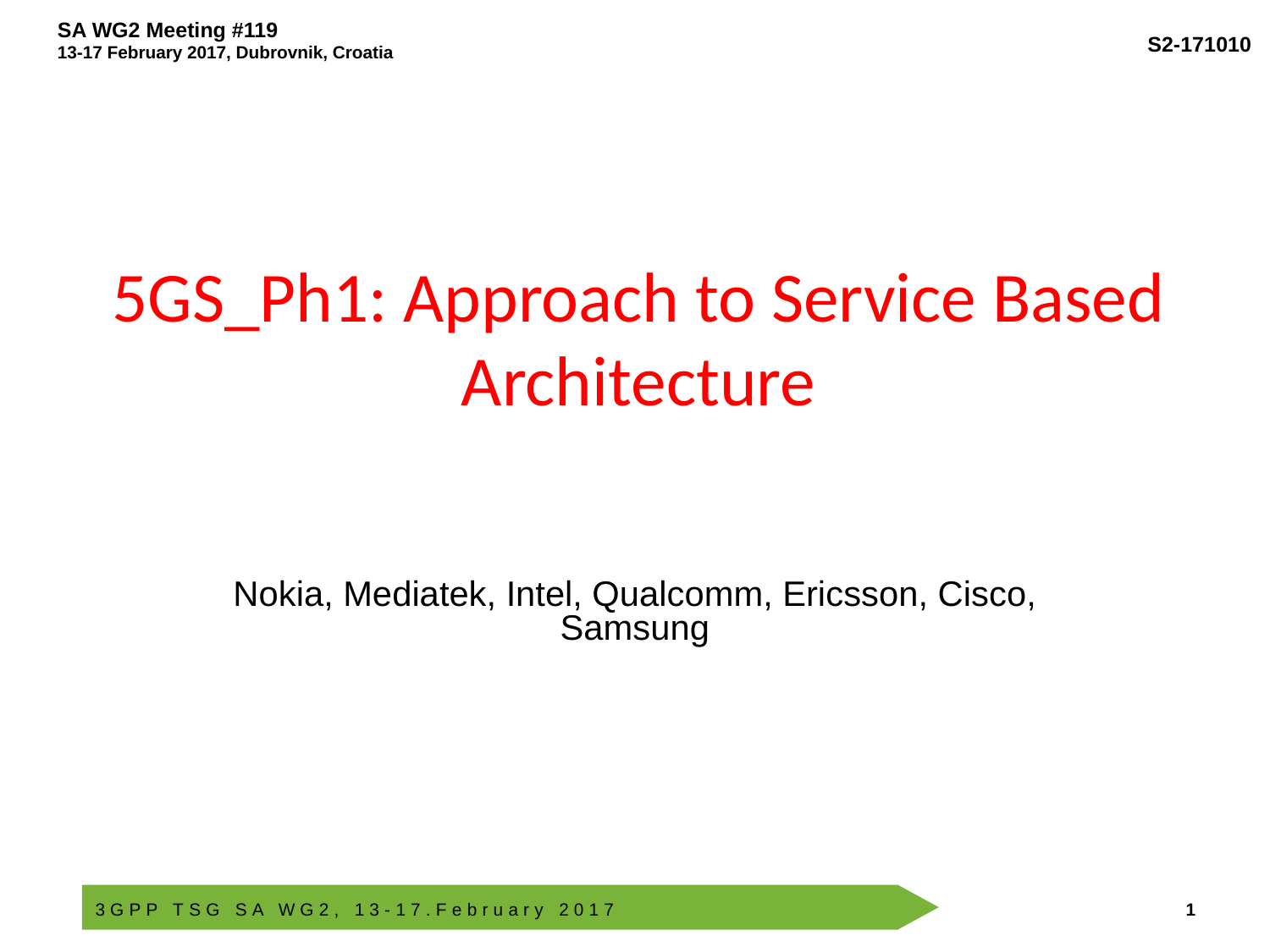

# 5GS_Ph1: Approach to Service Based Architecture
Nokia, Mediatek, Intel, Qualcomm, Ericsson, Cisco, Samsung